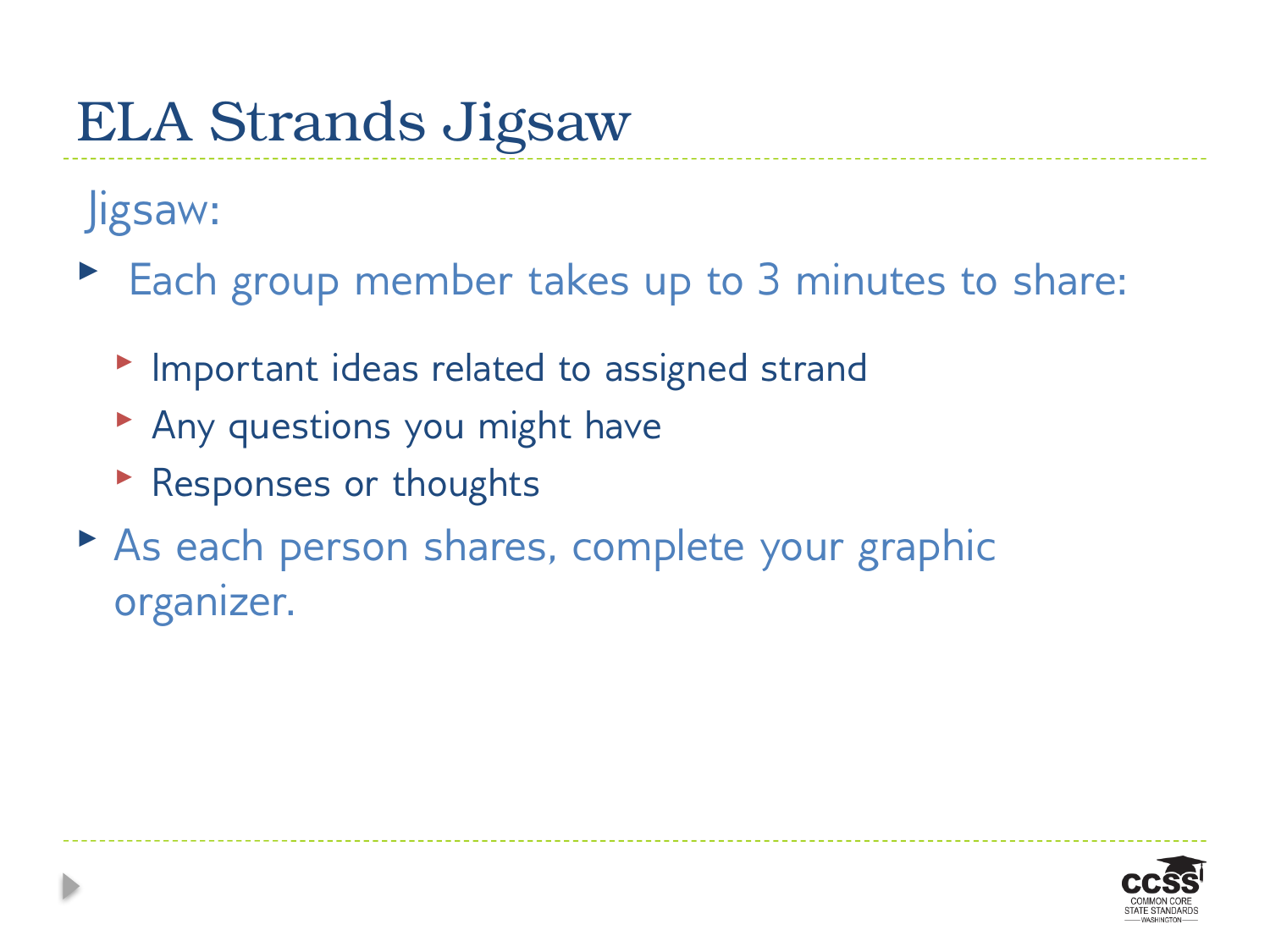

# ELA Strands Jigsaw
Jigsaw:
 Each group member takes up to 3 minutes to share:

Important ideas related to assigned strand
Any questions you might have
Responses or thoughts
As each person shares, complete your graphic organizer.